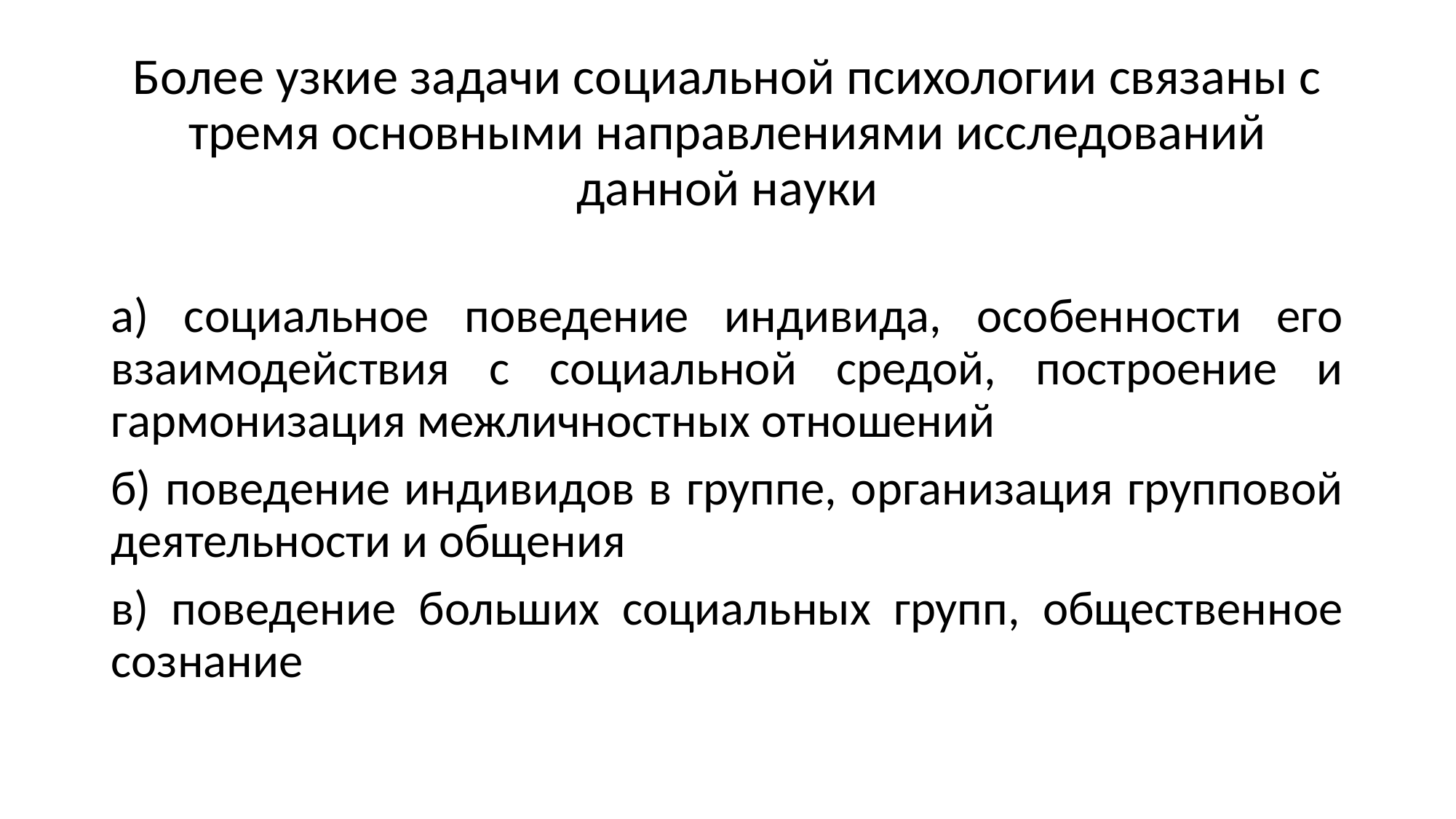

# Более узкие задачи социальной психологии связаны с тремя основными направлениями исследований данной науки
а) социальное поведение индивида, особенности его взаимодействия с социальной средой, построение и гармонизация межличностных отношений
б) поведение индивидов в группе, организация групповой деятельности и общения
в) поведение больших социальных групп, общественное сознание